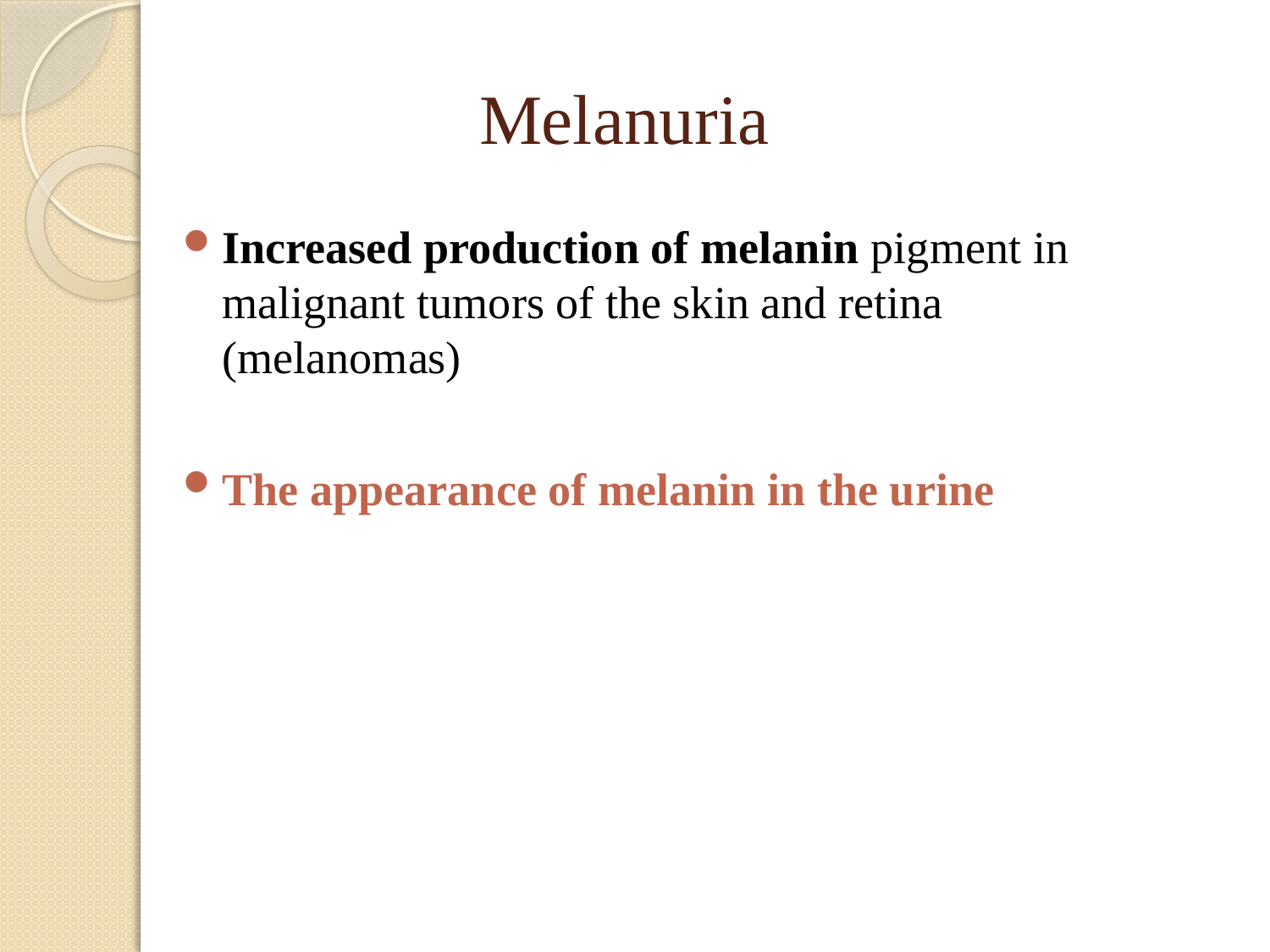

# Melanuria
Increased production of melanin pigment in malignant tumors of the skin and retina (melanomas)

The appearance of melanin in the urine